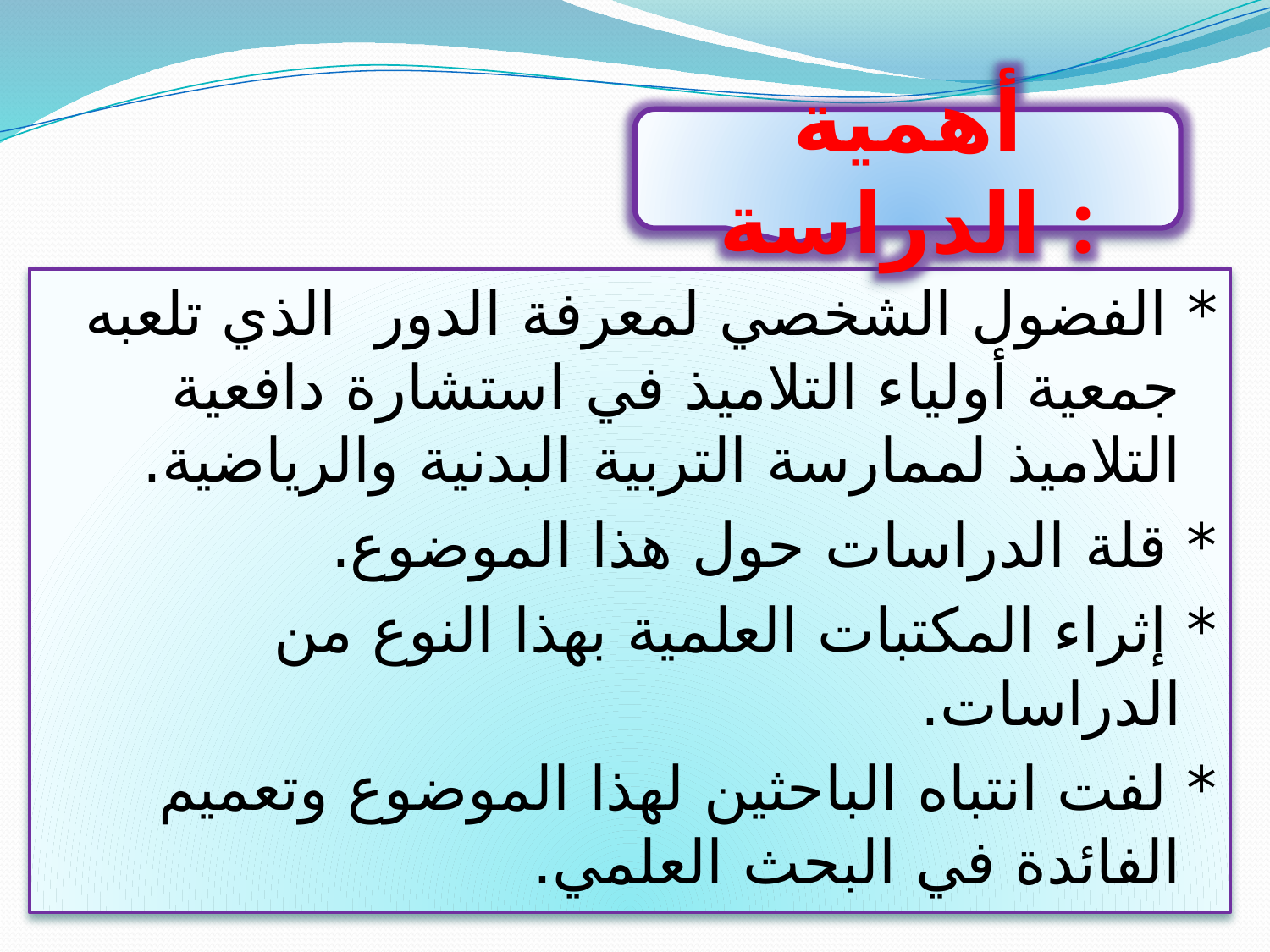

أهمية الدراسة :
* الفضول الشخصي لمعرفة الدور  الذي تلعبه جمعية أولياء التلاميذ في استشارة دافعية التلاميذ لممارسة التربية البدنية والرياضية.
* قلة الدراسات حول هذا الموضوع.
* إثراء المكتبات العلمية بهذا النوع من الدراسات.
* لفت انتباه الباحثين لهذا الموضوع وتعميم الفائدة في البحث العلمي.